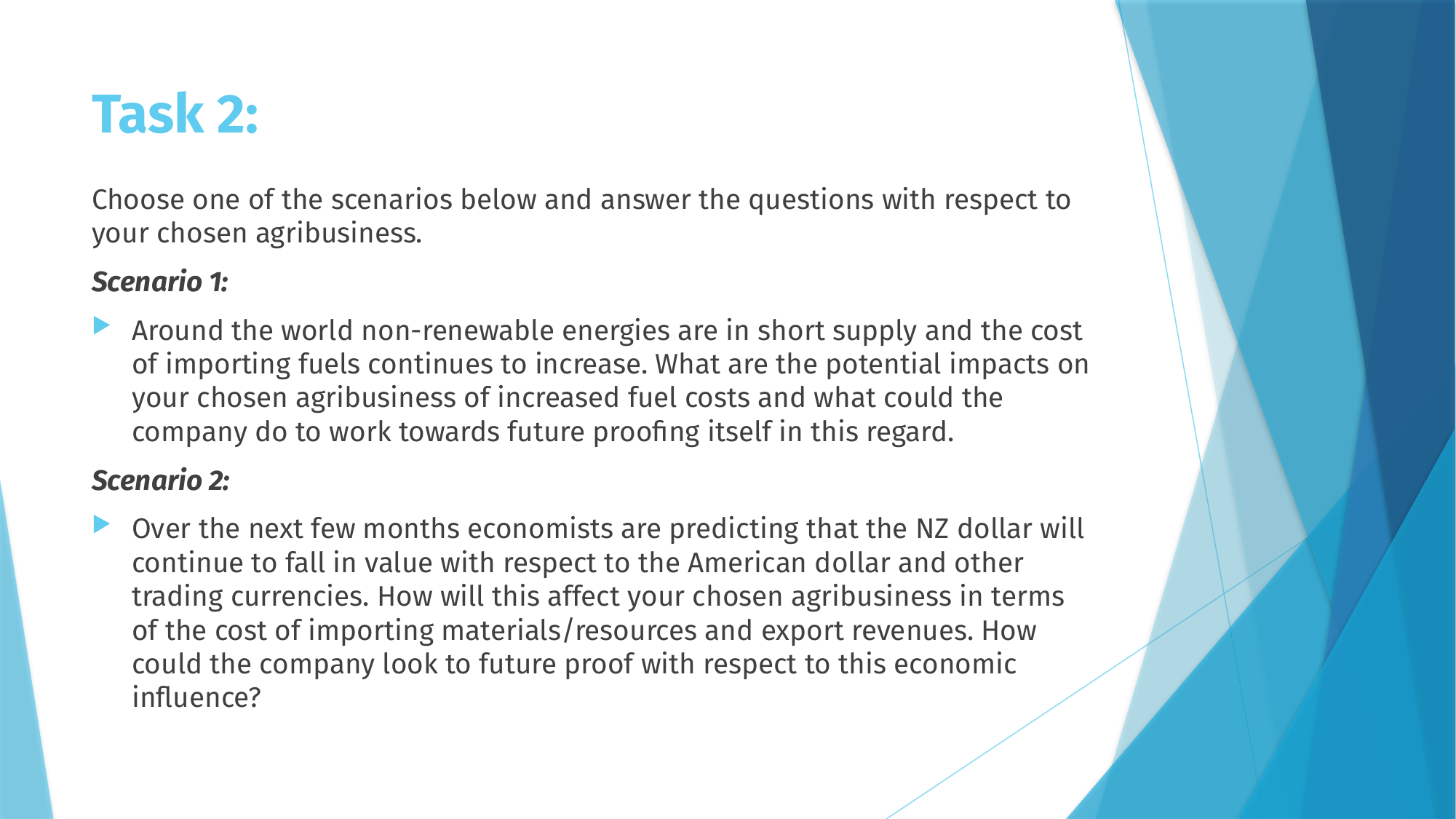

# Task 2:
Choose one of the scenarios below and answer the questions with respect to your chosen agribusiness.
Scenario 1:
Around the world non-renewable energies are in short supply and the cost of importing fuels continues to increase. What are the potential impacts on your chosen agribusiness of increased fuel costs and what could the company do to work towards future proofing itself in this regard.
Scenario 2:
Over the next few months economists are predicting that the NZ dollar will continue to fall in value with respect to the American dollar and other trading currencies. How will this affect your chosen agribusiness in terms of the cost of importing materials/resources and export revenues. How could the company look to future proof with respect to this economic influence?